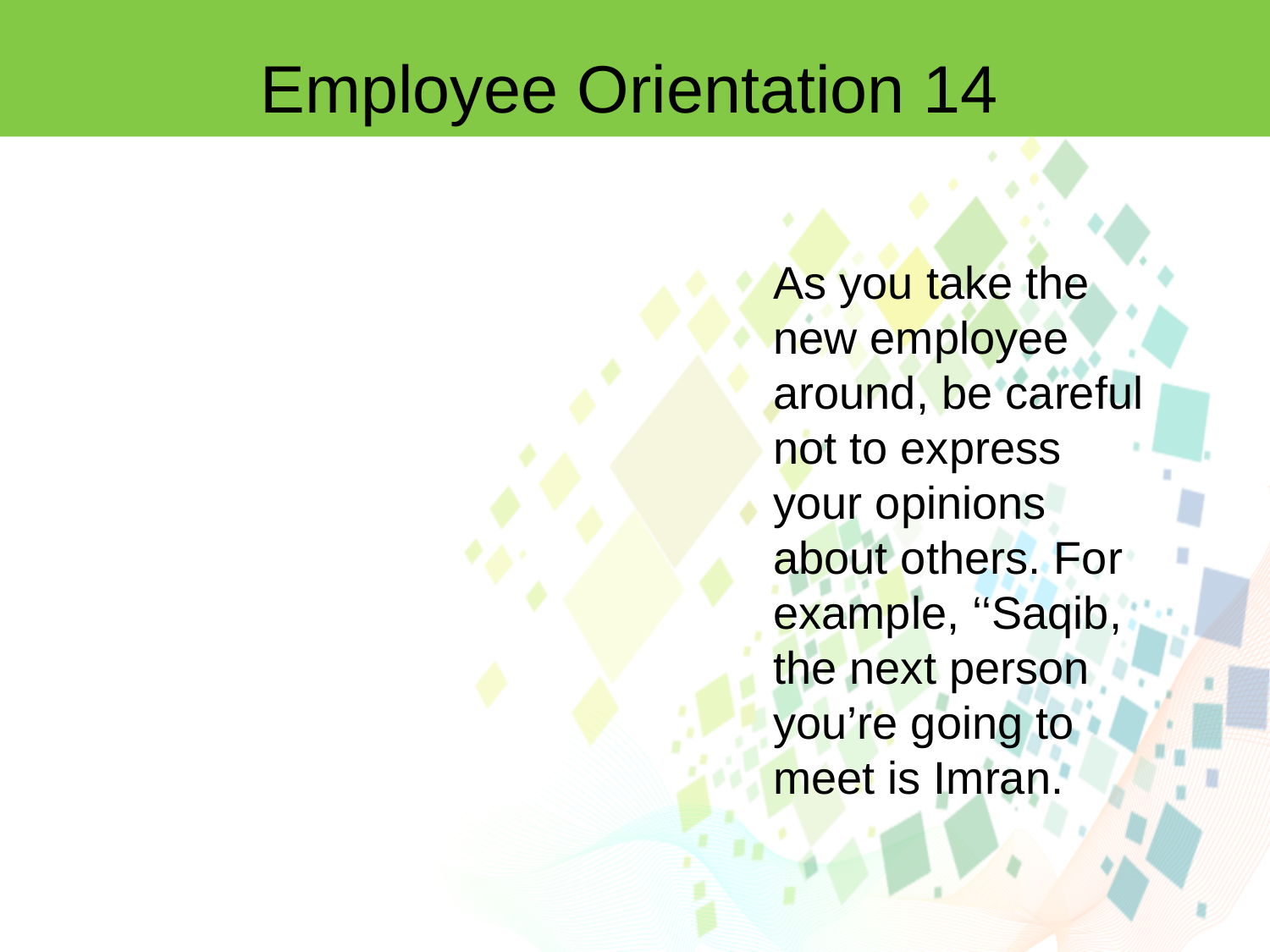

Employee Orientation 14
As you take the new employee around, be careful not to express your opinions
about others. For example, ‘‘Saqib, the next person you’re going to meet is Imran.